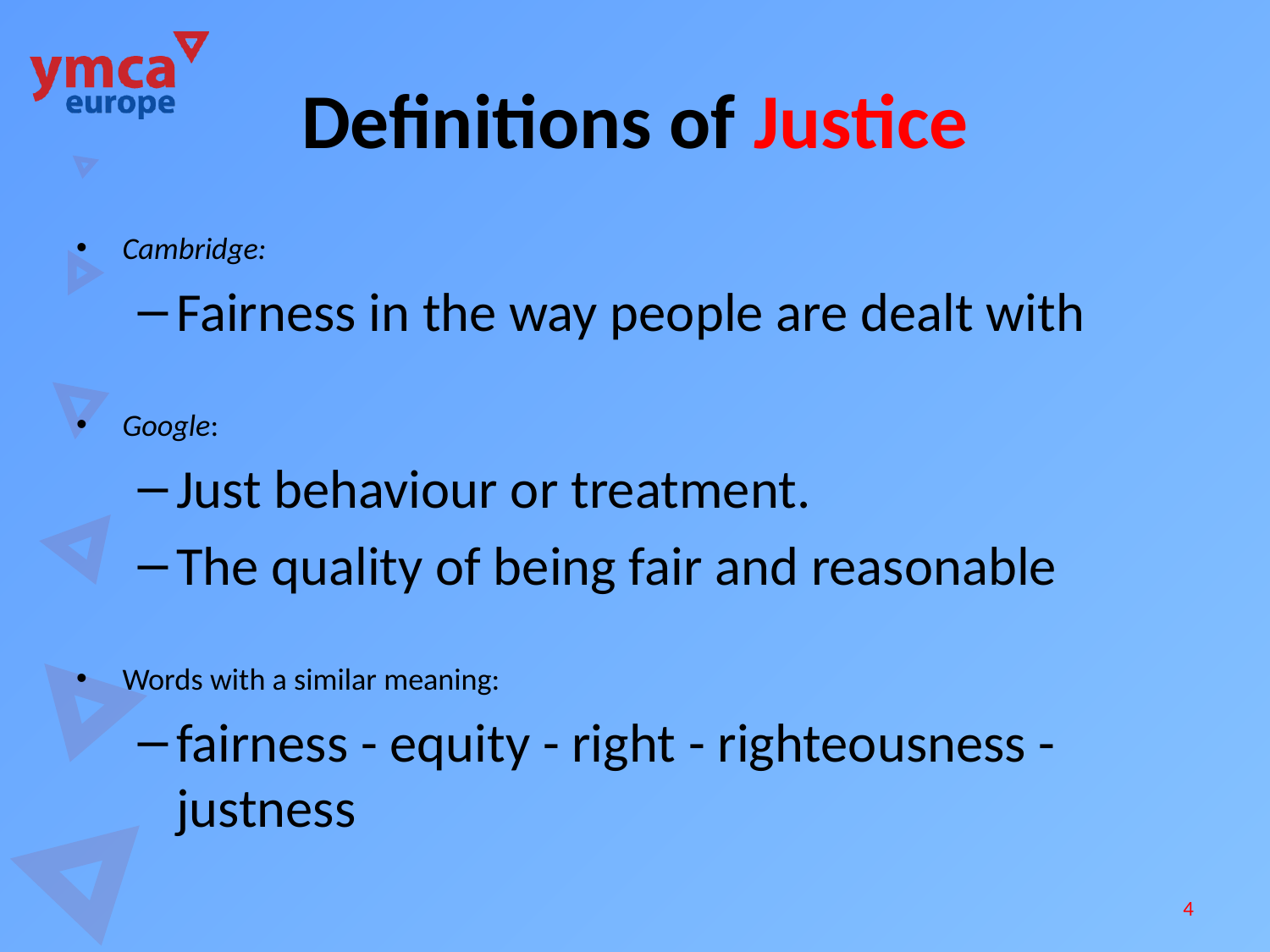

# Definitions of Justice
Cambridge:
Fairness in the way people are dealt with
Google:
Just behaviour or treatment.
The quality of being fair and reasonable
Words with a similar meaning:
fairness - equity - right - righteousness - justness